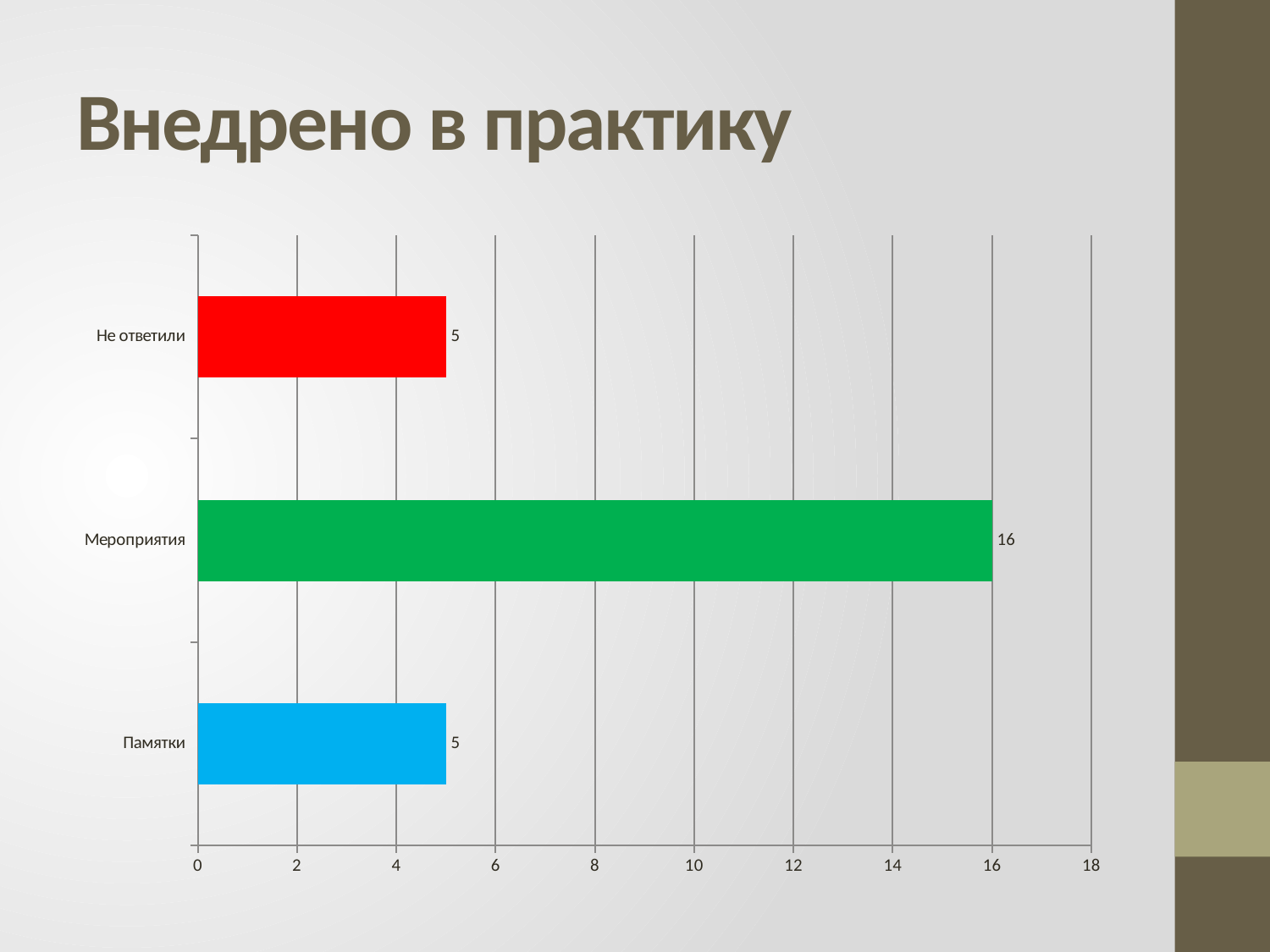

# Внедрено в практику

### Chart

| Category | Ряд 1 |
|---|---|
| Памятки | 5.0 |
| Мероприятия | 16.0 |
| Не ответили | 5.0 |